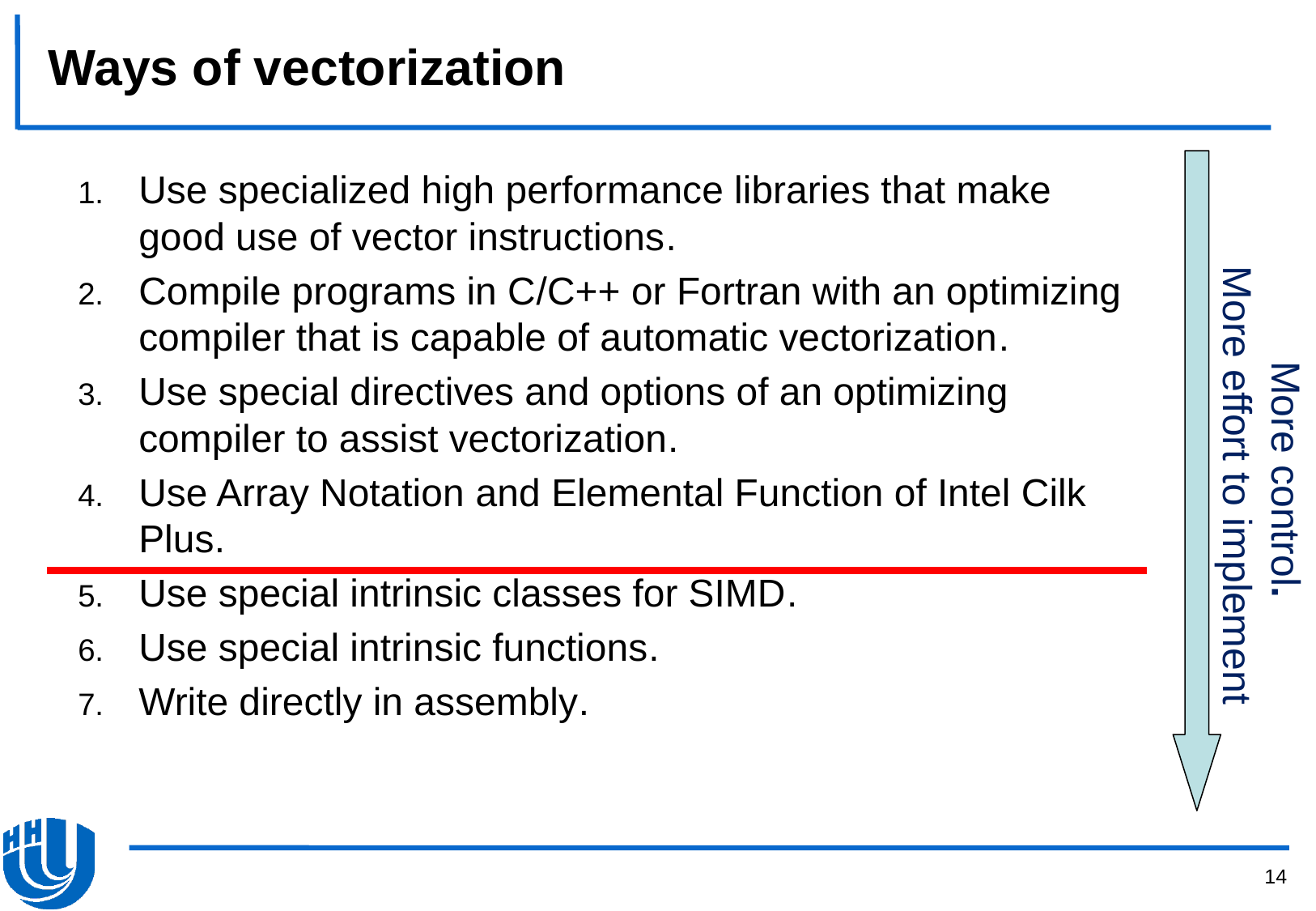

# Ways of vectorization

Use specialized high performance libraries that make good use of vector instructions.
Compile programs in C/C++ or Fortran with an optimizing compiler that is capable of automatic vectorization.
Use special directives and options of an optimizing compiler to assist vectorization.
Use Array Notation and Elemental Function of Intel Cilk Plus.
Use special intrinsic classes for SIMD.
Use special intrinsic functions.
Write directly in assembly.

More control.
 More effort to implement